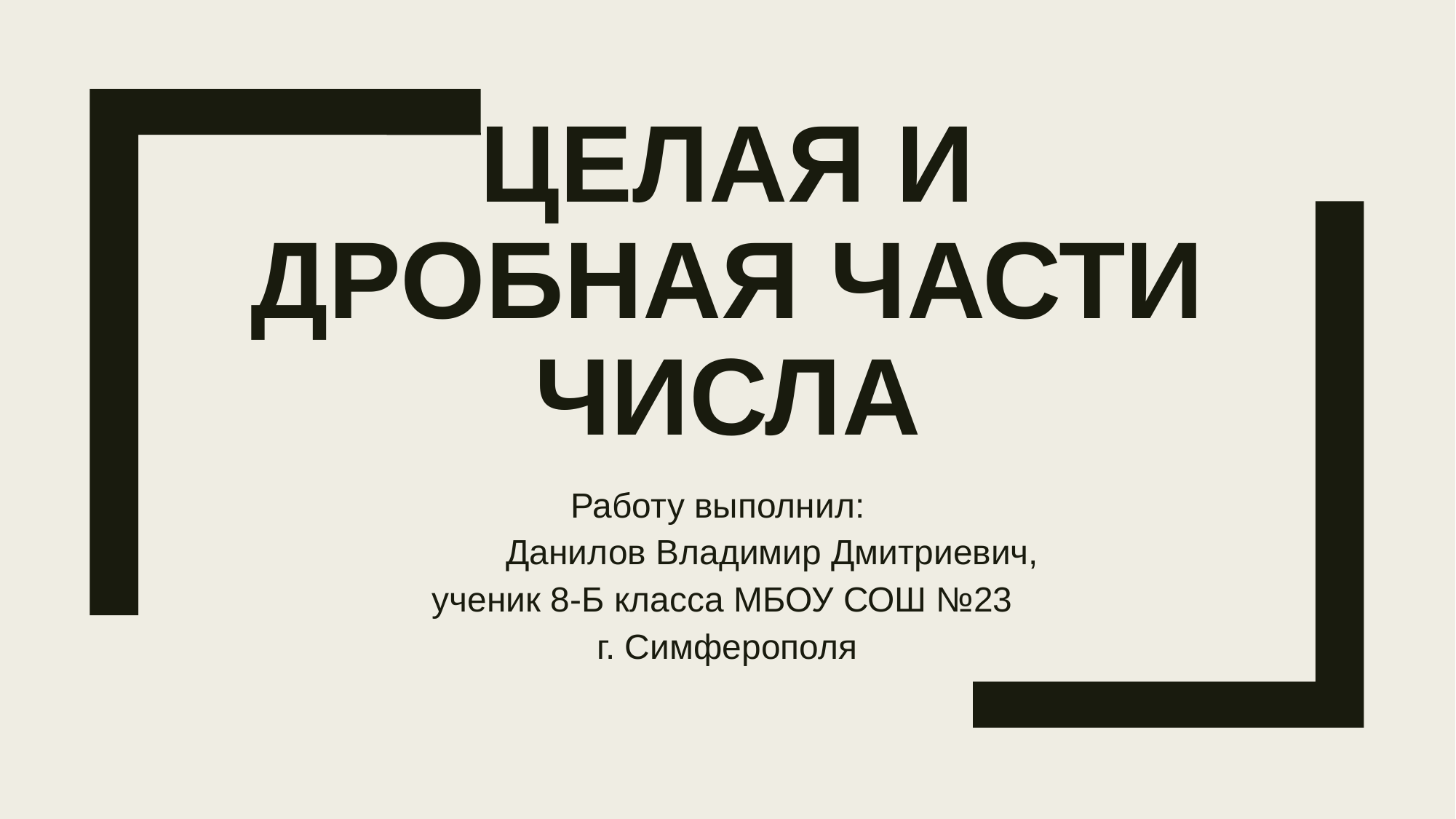

# Целая и дpoбная части числа
Работу выполнил:
	Данилов Владимир Дмитриевич,
ученик 8-Б класса МБОУ СОШ №23
г. Симферополя